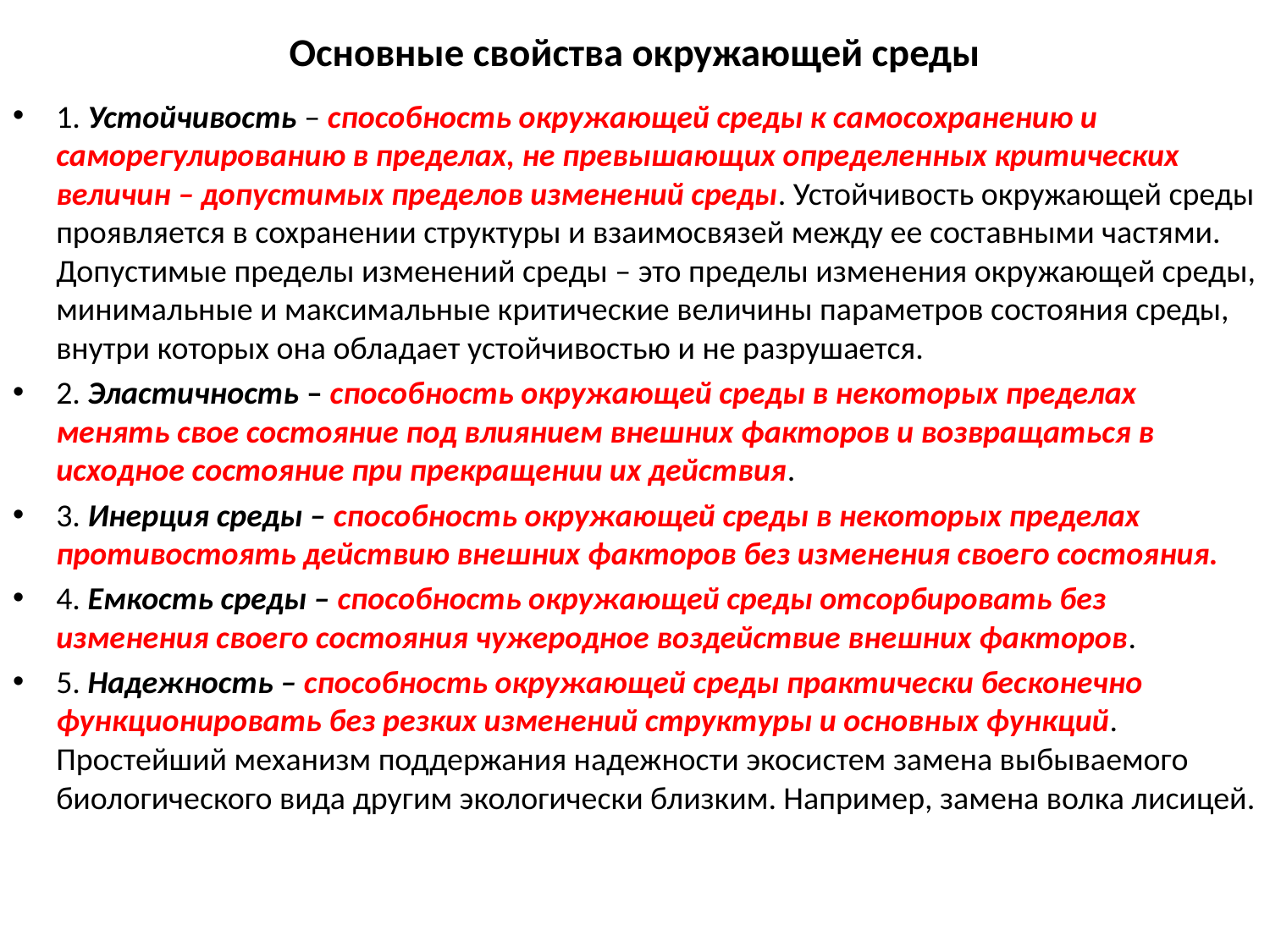

# Основные свойства окружающей среды
1. Устойчивость – способность окружающей среды к самосохранению и саморегулированию в пределах, не превышающих определенных критических величин – допустимых пределов изменений среды. Устойчивость окружающей среды проявляется в сохранении структуры и взаимосвязей между ее составными частями. Допустимые пределы изменений среды – это пределы изменения окружающей среды, минимальные и максимальные критические величины параметров состояния среды, внутри которых она обладает устойчивостью и не разрушается.
2. Эластичность – способность окружающей среды в некоторых пределах менять свое состояние под влиянием внешних факторов и возвращаться в исходное состояние при прекращении их действия.
3. Инерция среды – способность окружающей среды в некоторых пределах противостоять действию внешних факторов без изменения своего состояния.
4. Емкость среды – способность окружающей среды отсорбировать без изменения своего состояния чужеродное воздействие внешних факторов.
5. Надежность – способность окружающей среды практически бесконечно функционировать без резких изменений структуры и основных функций. Простейший механизм поддержания надежности экосистем замена выбываемого биологического вида другим экологически близким. Например, замена волка лисицей.